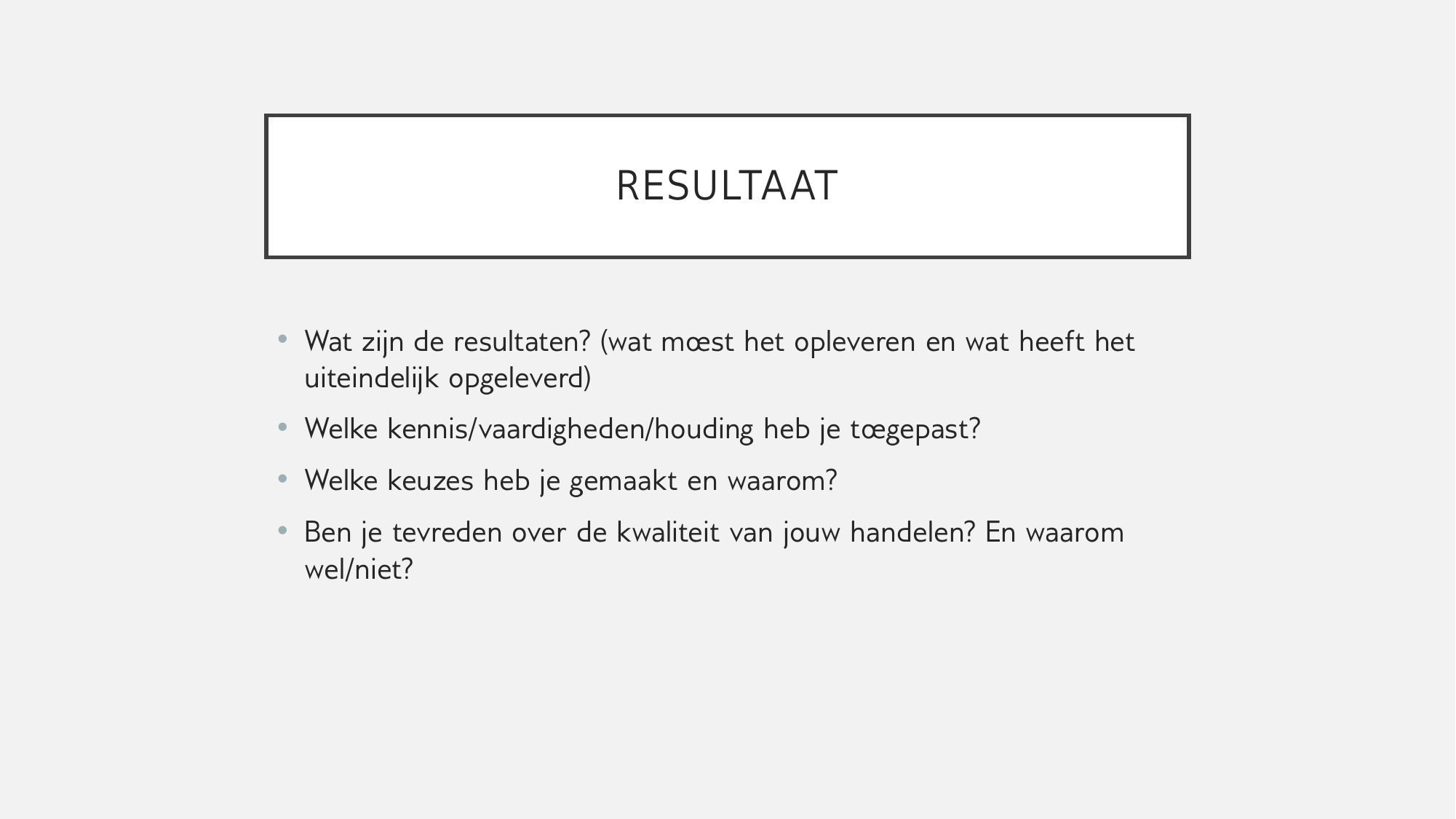

# resultaat
Wat zijn de resultaten? (wat moest het opleveren en wat heeft het uiteindelijk opgeleverd)
Welke kennis/vaardigheden/houding heb je toegepast?
Welke keuzes heb je gemaakt en waarom?
Ben je tevreden over de kwaliteit van jouw handelen? En waarom wel/niet?